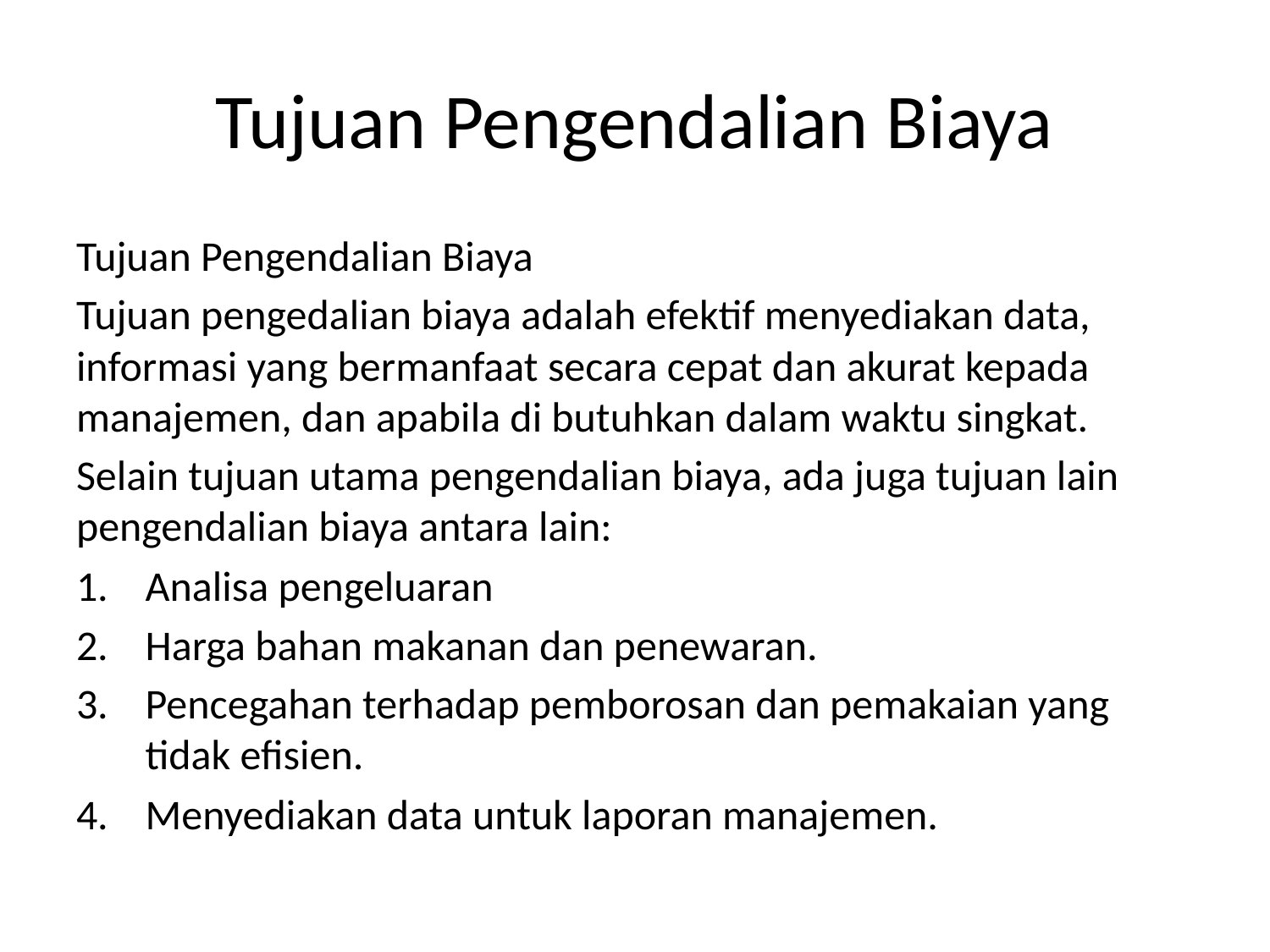

# Tujuan Pengendalian Biaya
Tujuan Pengendalian Biaya
Tujuan pengedalian biaya adalah efektif menyediakan data, informasi yang bermanfaat secara cepat dan akurat kepada manajemen, dan apabila di butuhkan dalam waktu singkat.
Selain tujuan utama pengendalian biaya, ada juga tujuan lain pengendalian biaya antara lain:
Analisa pengeluaran
Harga bahan makanan dan penewaran.
Pencegahan terhadap pemborosan dan pemakaian yang tidak efisien.
Menyediakan data untuk laporan manajemen.